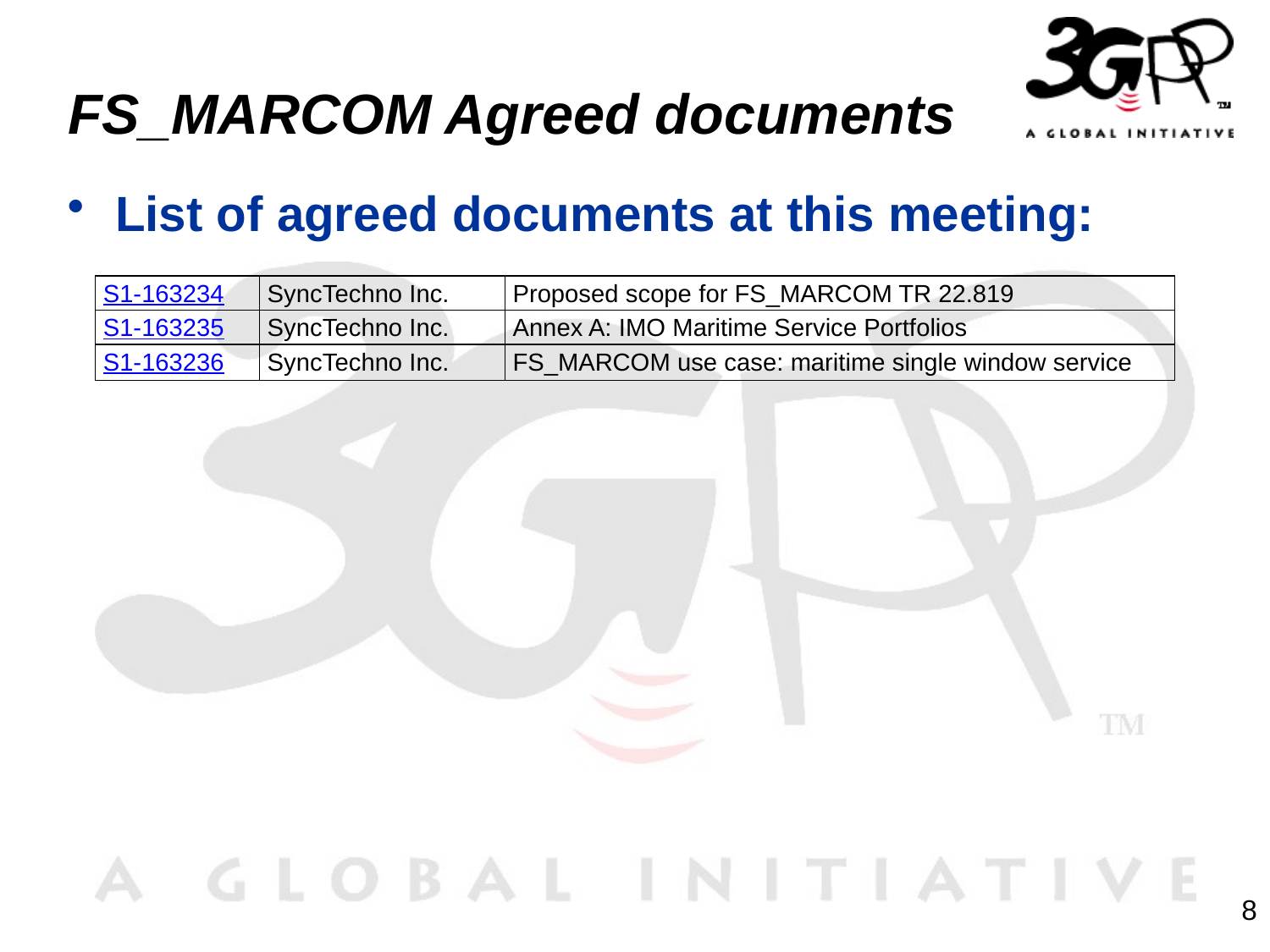

# FS_MARCOM Agreed documents
List of agreed documents at this meeting:

| S1-163234 | SyncTechno Inc. | Proposed scope for FS\_MARCOM TR 22.819 |
| --- | --- | --- |
| S1-163235 | SyncTechno Inc. | Annex A: IMO Maritime Service Portfolios |
| S1-163236 | SyncTechno Inc. | FS\_MARCOM use case: maritime single window service |
8